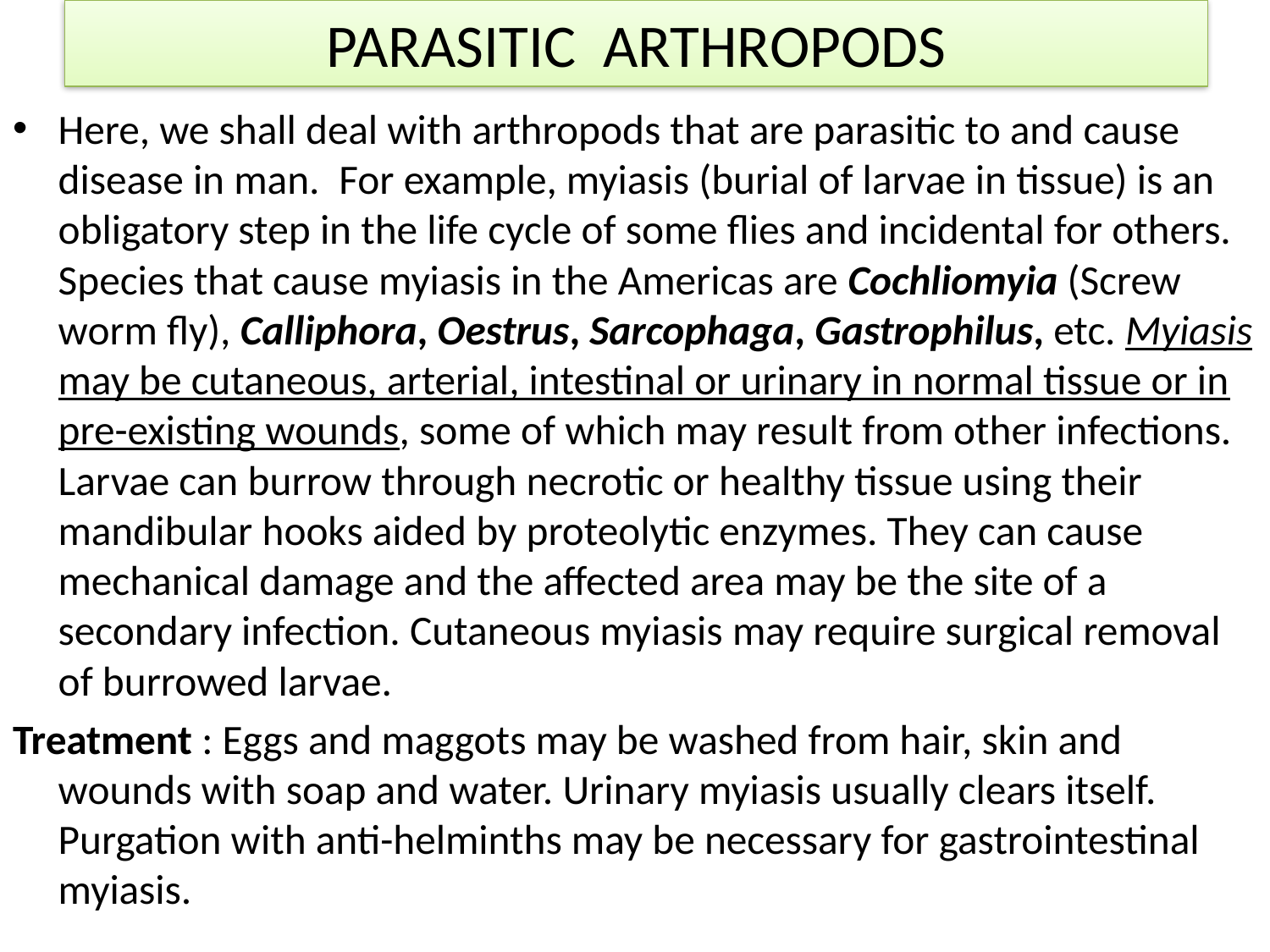

# PARASITIC  ARTHROPODS
Here, we shall deal with arthropods that are parasitic to and cause disease in man.  For example, myiasis (burial of larvae in tissue) is an obligatory step in the life cycle of some flies and incidental for others. Species that cause myiasis in the Americas are Cochliomyia (Screw worm fly), Calliphora, Oestrus, Sarcophaga, Gastrophilus, etc. Myiasis may be cutaneous, arterial, intestinal or urinary in normal tissue or in pre-existing wounds, some of which may result from other infections. Larvae can burrow through necrotic or healthy tissue using their mandibular hooks aided by proteolytic enzymes. They can cause mechanical damage and the affected area may be the site of a secondary infection. Cutaneous myiasis may require surgical removal of burrowed larvae.
Treatment : Eggs and maggots may be washed from hair, skin and wounds with soap and water. Urinary myiasis usually clears itself. Purgation with anti-helminths may be necessary for gastrointestinal myiasis.